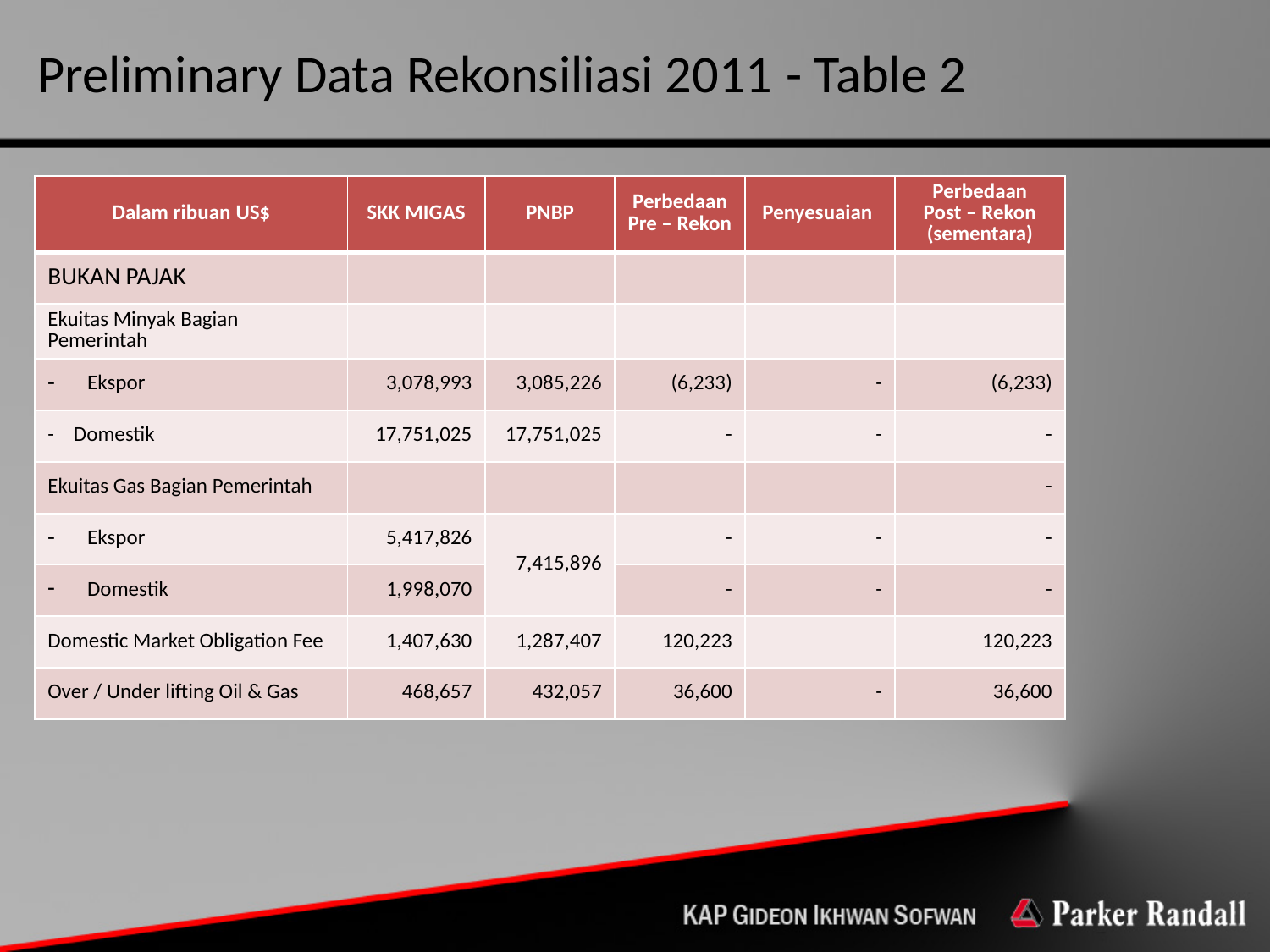

Preliminary Data Rekonsiliasi 2011 - Table 2
| Dalam ribuan US$ | SKK MIGAS | PNBP | Perbedaan Pre – Rekon | Penyesuaian | Perbedaan Post – Rekon (sementara) |
| --- | --- | --- | --- | --- | --- |
| BUKAN PAJAK |  |  |  |  |  |
| Ekuitas Minyak Bagian Pemerintah |  |  |  |  |  |
| Ekspor | 3,078,993 | 3,085,226 | (6,233) | - | (6,233) |
| - Domestik | 17,751,025 | 17,751,025 | - | - | - |
| Ekuitas Gas Bagian Pemerintah |  |  |  |  | - |
| Ekspor | 5,417,826 | 7,415,896 | - | - | - |
| Domestik | 1,998,070 |  | - | - | - |
| Domestic Market Obligation Fee | 1,407,630 | 1,287,407 | 120,223 |  | 120,223 |
| Over / Under lifting Oil & Gas | 468,657 | 432,057 | 36,600 | - | 36,600 |